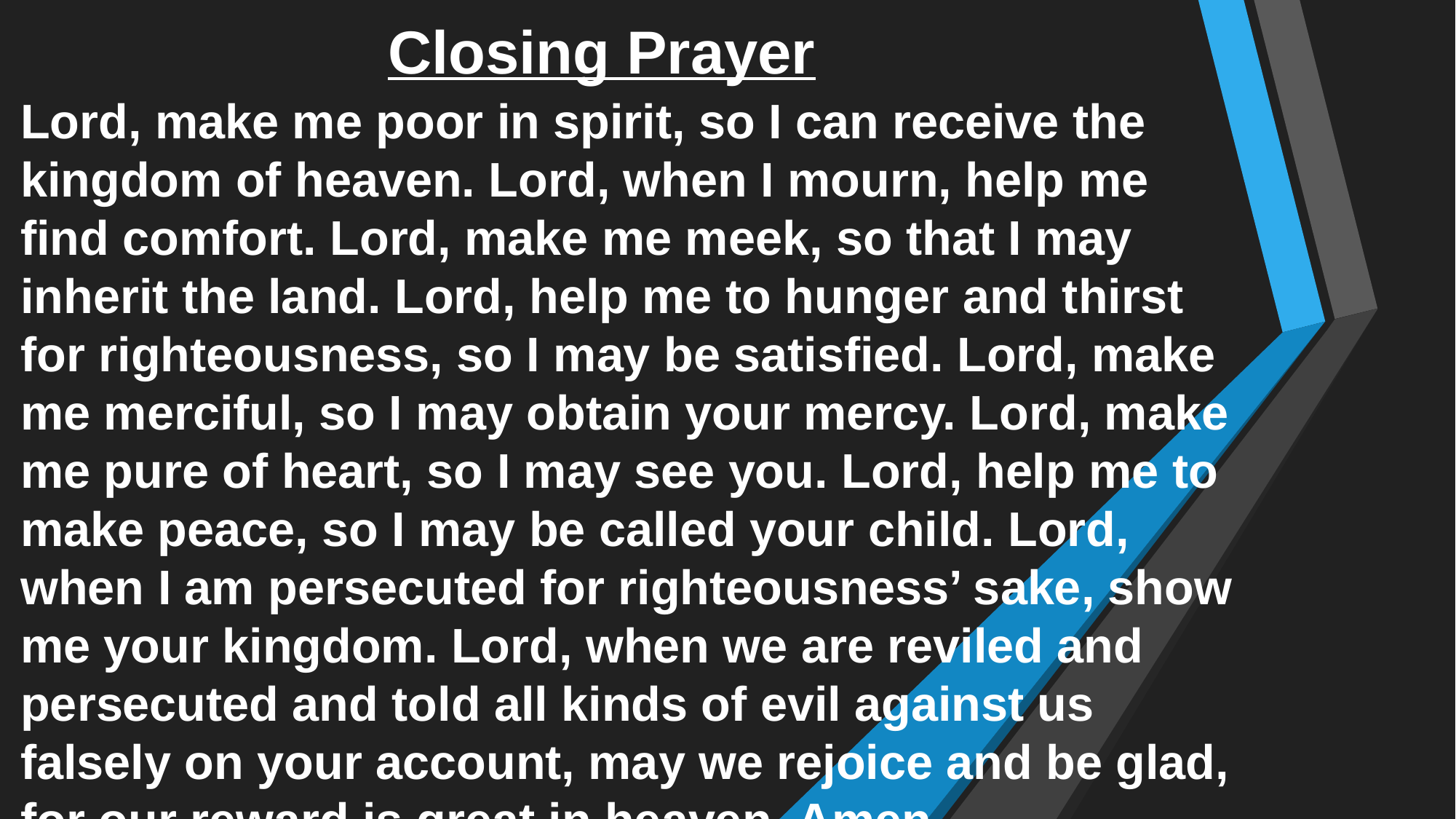

# Closing Prayer
Lord, make me poor in spirit, so I can receive the kingdom of heaven. Lord, when I mourn, help me find comfort. Lord, make me meek, so that I may inherit the land. Lord, help me to hunger and thirst for righteousness, so I may be satisfied. Lord, make me merciful, so I may obtain your mercy. Lord, make me pure of heart, so I may see you. Lord, help me to make peace, so I may be called your child. Lord, when I am persecuted for righteousness’ sake, show me your kingdom. Lord, when we are reviled and persecuted and told all kinds of evil against us falsely on your account, may we rejoice and be glad, for our reward is great in heaven. Amen.